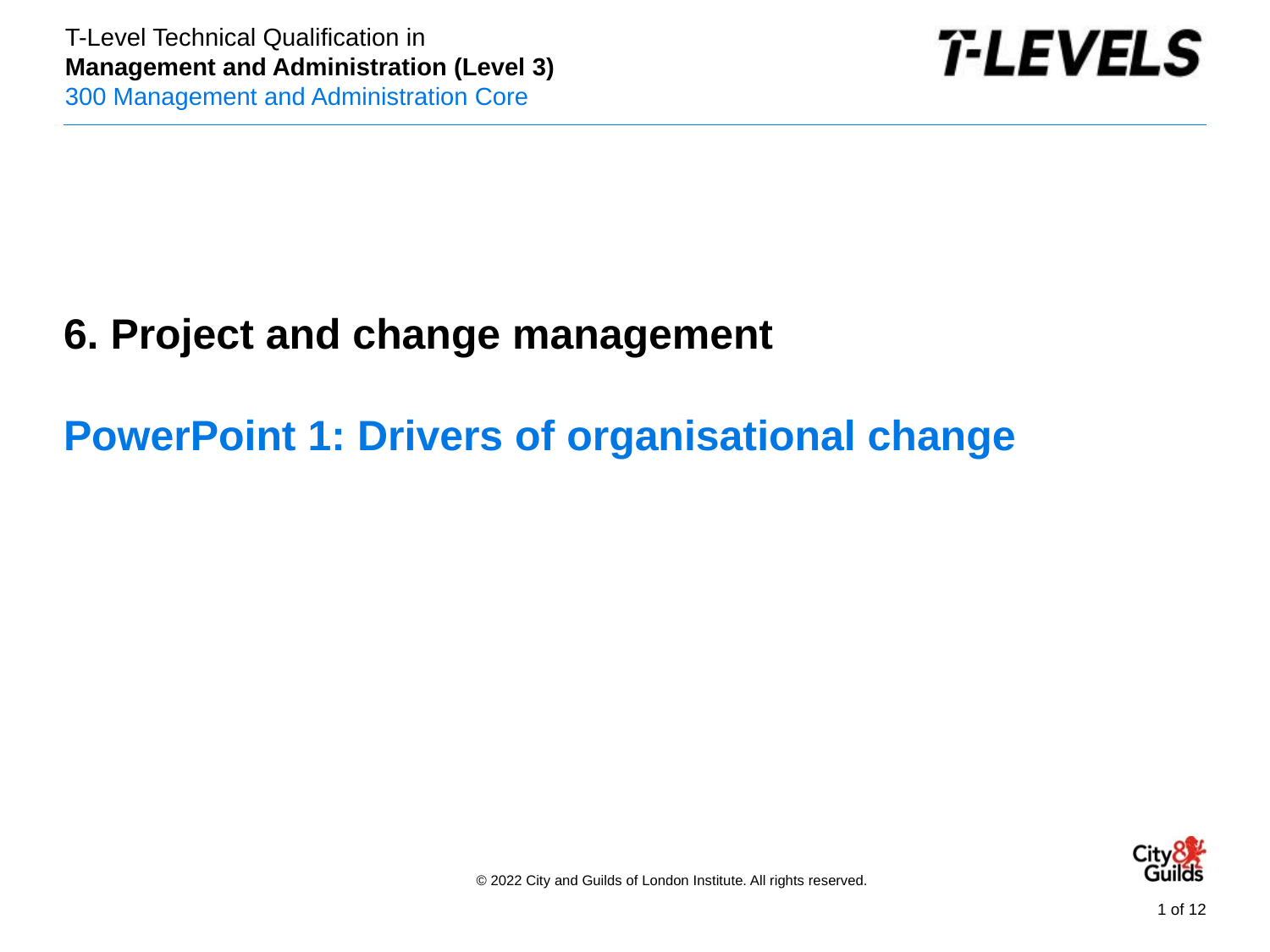

PowerPoint presentation
6. Project and change management
# PowerPoint 1: Drivers of organisational change